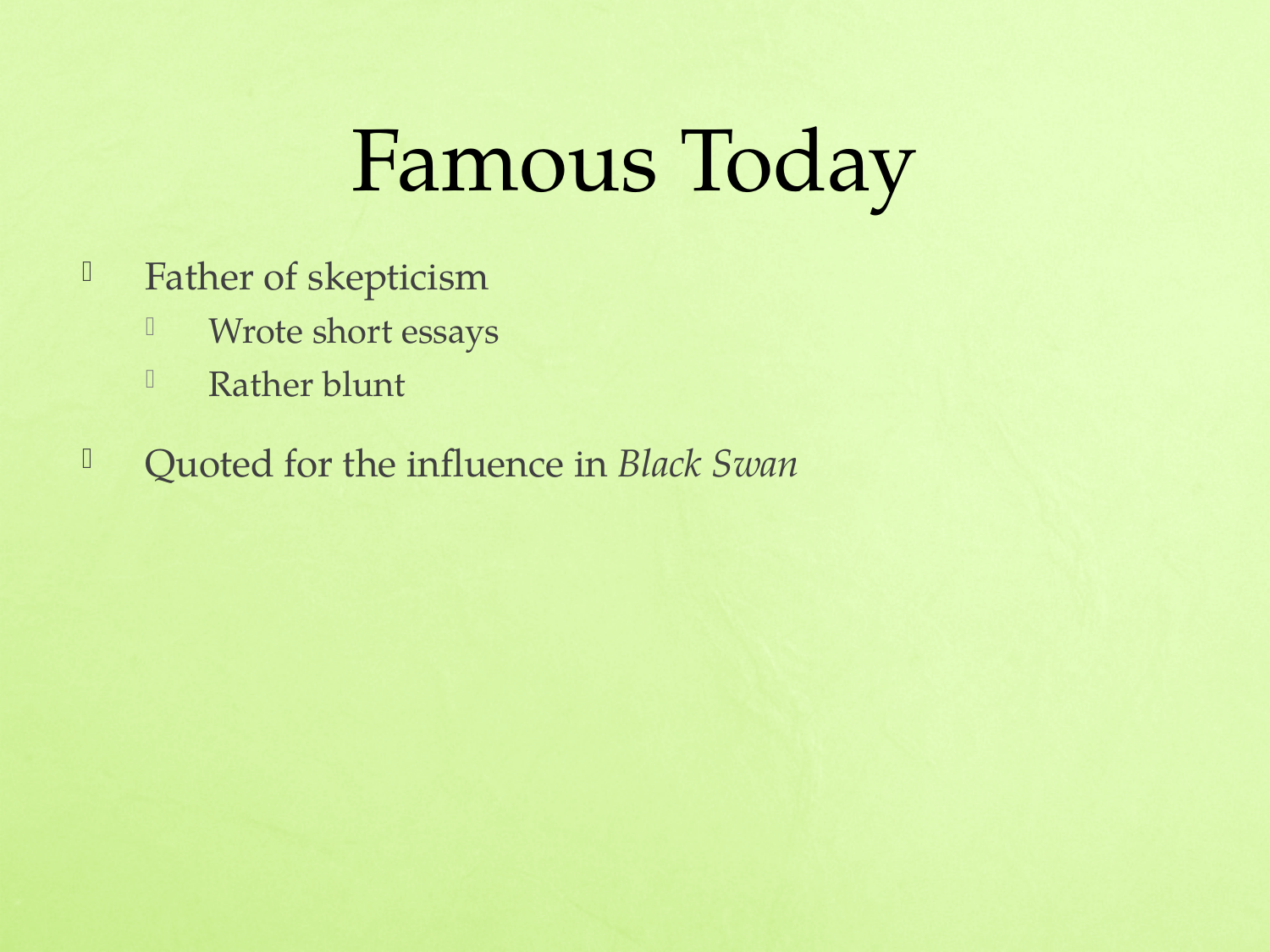

# Famous Today
Father of skepticism
Wrote short essays
Rather blunt
Quoted for the influence in Black Swan